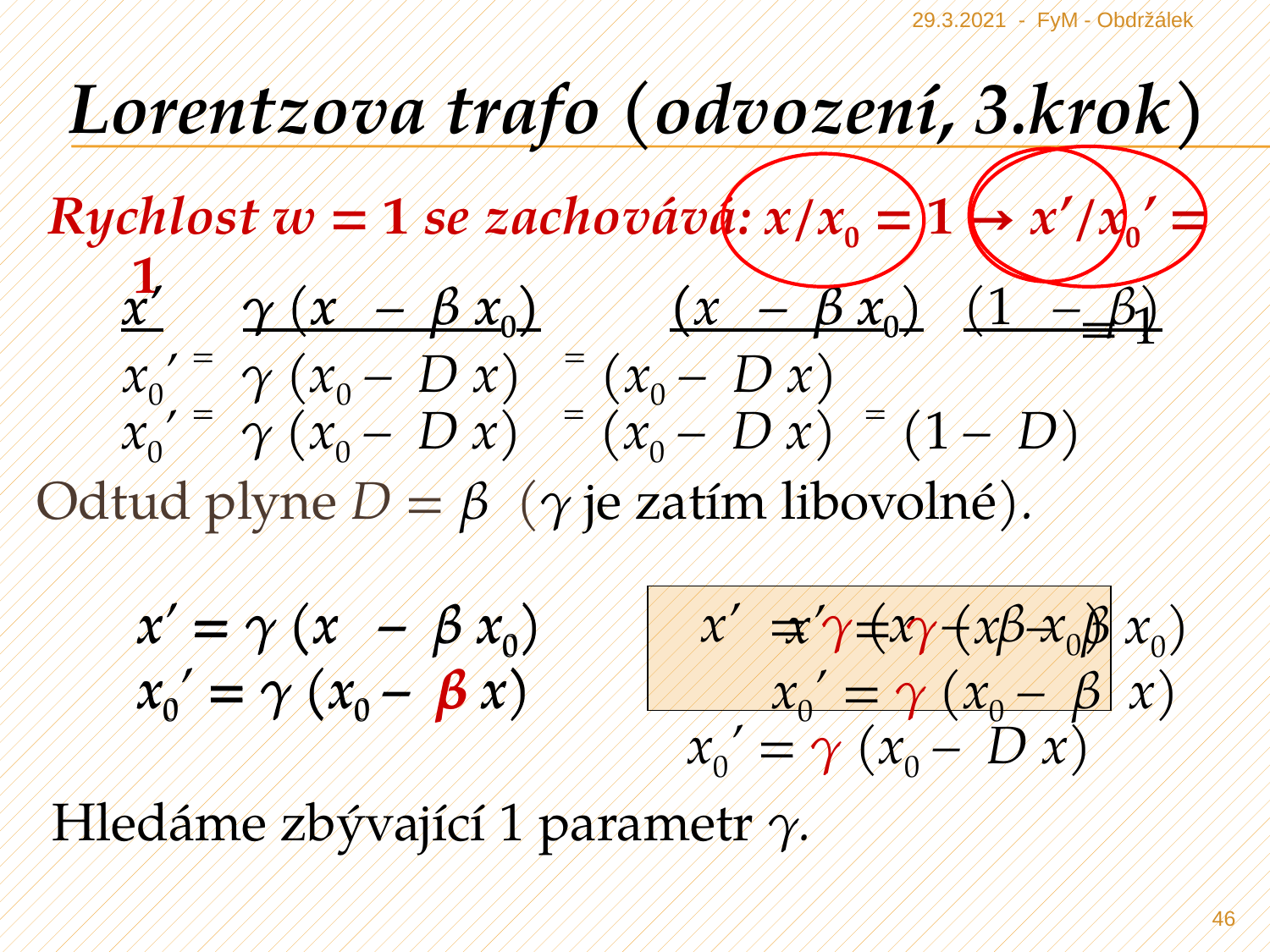

29.3.2021  -  FyM - Obdržálek

Lorentzova trafo (odvození, 3.krok)

Rychlost w = 1 se zachovává: x/x0 = 1 → x’/x0’ = 1
	x’      γ (x   –  β x0)	   (x   –  β x0)   (1   –  β)
x0’ =  γ (x0 –  D x)   = (x0 –  D x)  = (1 –  D)
Odtud plyne D = β  (γ je zatím libovolné).
	x’      γ (x   –  β x0)	   (x   –  β x0)
x0’ =  γ (x0 –  D x)   = (x0 –  D x)
= 1
	x’ = γ (x   –  β x0)
x0’ = γ (x0 –  β x)
	 x’  = γ (x  –  β x0)
x0’ = γ (x0 –  D x)
	x’ = γ (x   –  β x0)		 x’  = γ (x  –  β x0)
x0’ = γ (x0 –  β x)		x0’ = γ (x0 –  β  x)
Hledáme zbývající 1 parametr γ.

46